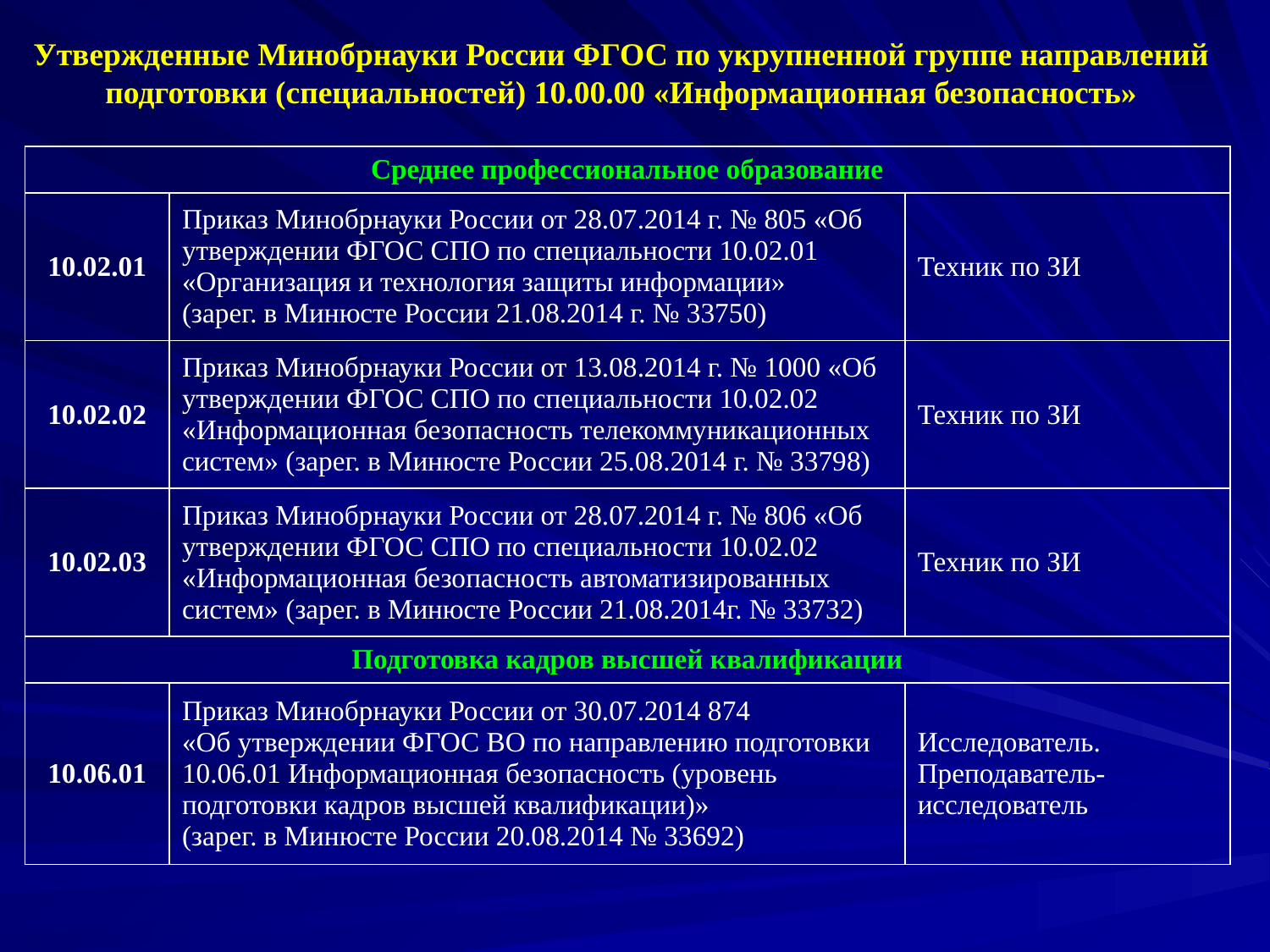

Утвержденные Минобрнауки России ФГОС по укрупненной группе направлений подготовки (специальностей) 10.00.00 «Информационная безопасность»
| Среднее профессиональное образование |  |  |
| --- | --- | --- |
| 10.02.01 | Приказ Минобрнауки России от 28.07.2014 г. № 805 «Об утверждении ФГОС СПО по специальности 10.02.01 «Организация и технология защиты информации» (зарег. в Минюсте России 21.08.2014 г. № 33750) | Техник по ЗИ |
| 10.02.02 | Приказ Минобрнауки России от 13.08.2014 г. № 1000 «Об утверждении ФГОС СПО по специальности 10.02.02 «Информационная безопасность телекоммуникационных систем» (зарег. в Минюсте России 25.08.2014 г. № 33798) | Техник по ЗИ |
| 10.02.03 | Приказ Минобрнауки России от 28.07.2014 г. № 806 «Об утверждении ФГОС СПО по специальности 10.02.02 «Информационная безопасность автоматизированных систем» (зарег. в Минюсте России 21.08.2014г. № 33732) | Техник по ЗИ |
| Подготовка кадров высшей квалификации |  |  |
| 10.06.01 | Приказ Минобрнауки России от 30.07.2014 874 «Об утверждении ФГОС ВО по направлению подготовки 10.06.01 Информационная безопасность (уровень подготовки кадров высшей квалификации)» (зарег. в Минюсте России 20.08.2014 № 33692) | Исследователь. Преподаватель-исследователь |